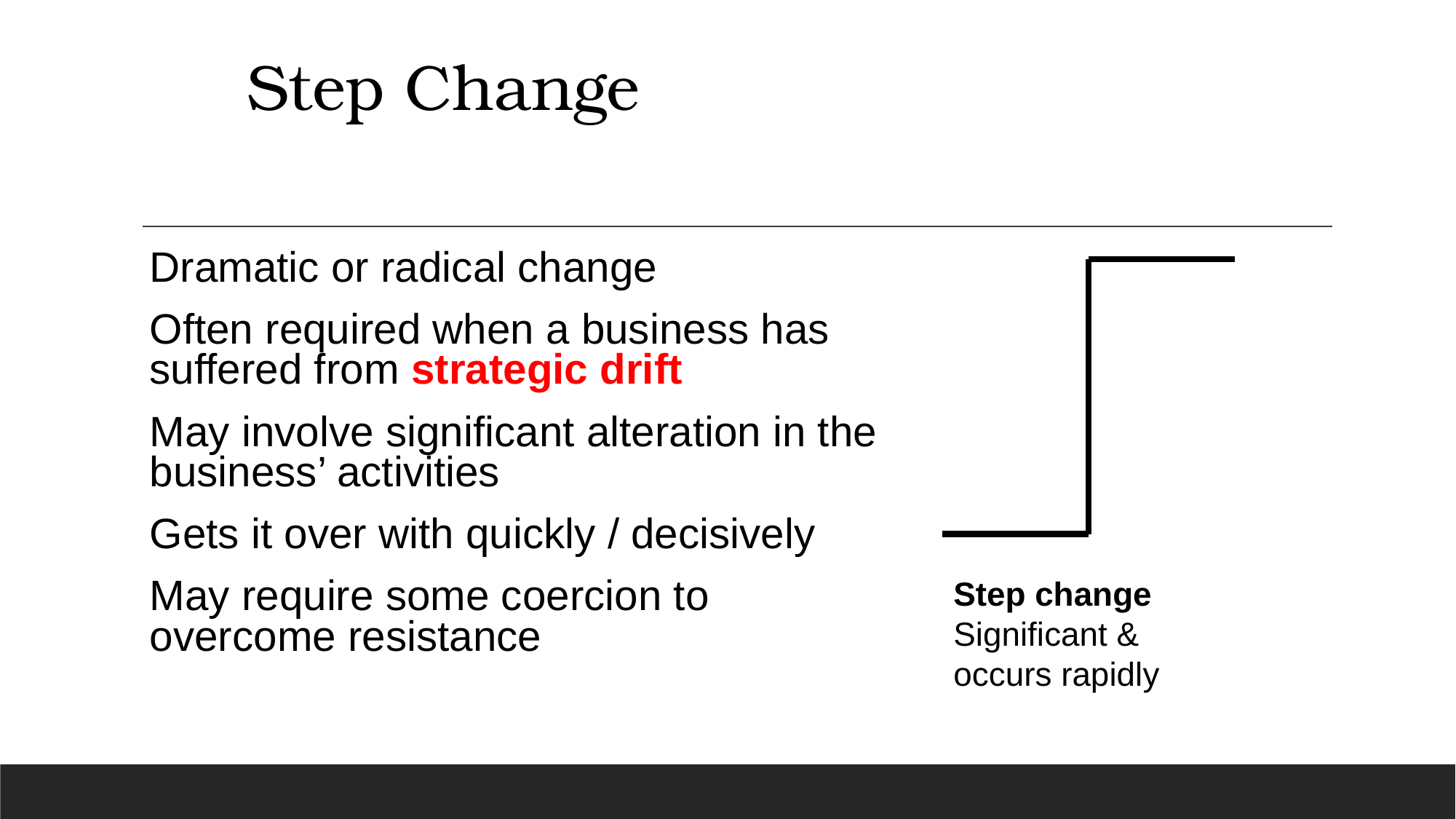

# Step Change
Dramatic or radical change
Often required when a business has suffered from strategic drift
May involve significant alteration in the business’ activities
Gets it over with quickly / decisively
May require some coercion to overcome resistance
Step change
Significant &
occurs rapidly